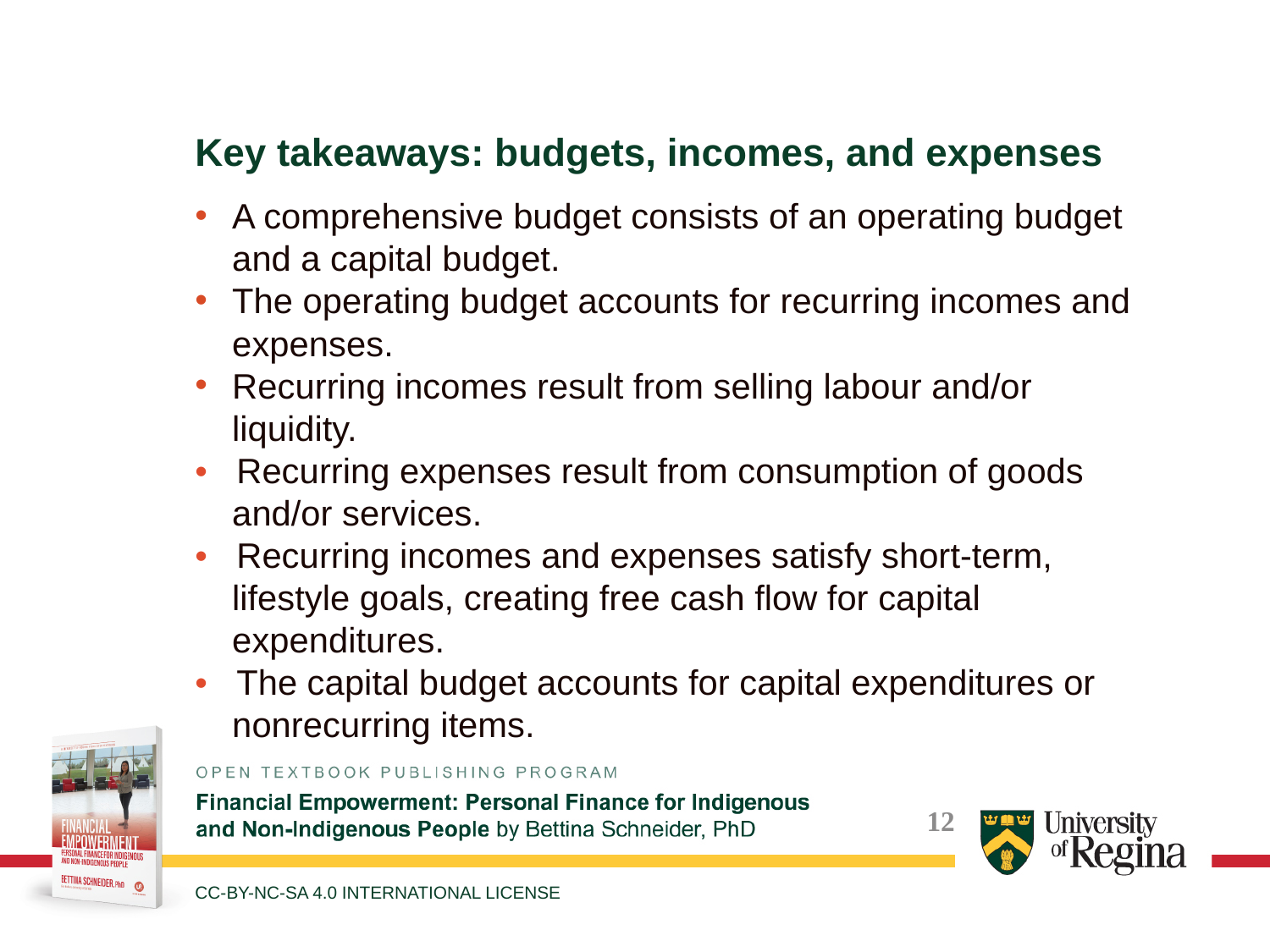

Key takeaways: budgets, incomes, and expenses
A comprehensive budget consists of an operating budget and a capital budget.
The operating budget accounts for recurring incomes and expenses.
Recurring incomes result from selling labour and/or liquidity.
•   Recurring expenses result from consumption of goods and/or services.
•   Recurring incomes and expenses satisfy short-term, lifestyle goals, creating free cash flow for capital expenditures.
•   The capital budget accounts for capital expenditures or nonrecurring items.

CC-BY-NC-SA 4.0 INTERNATIONAL LICENSE